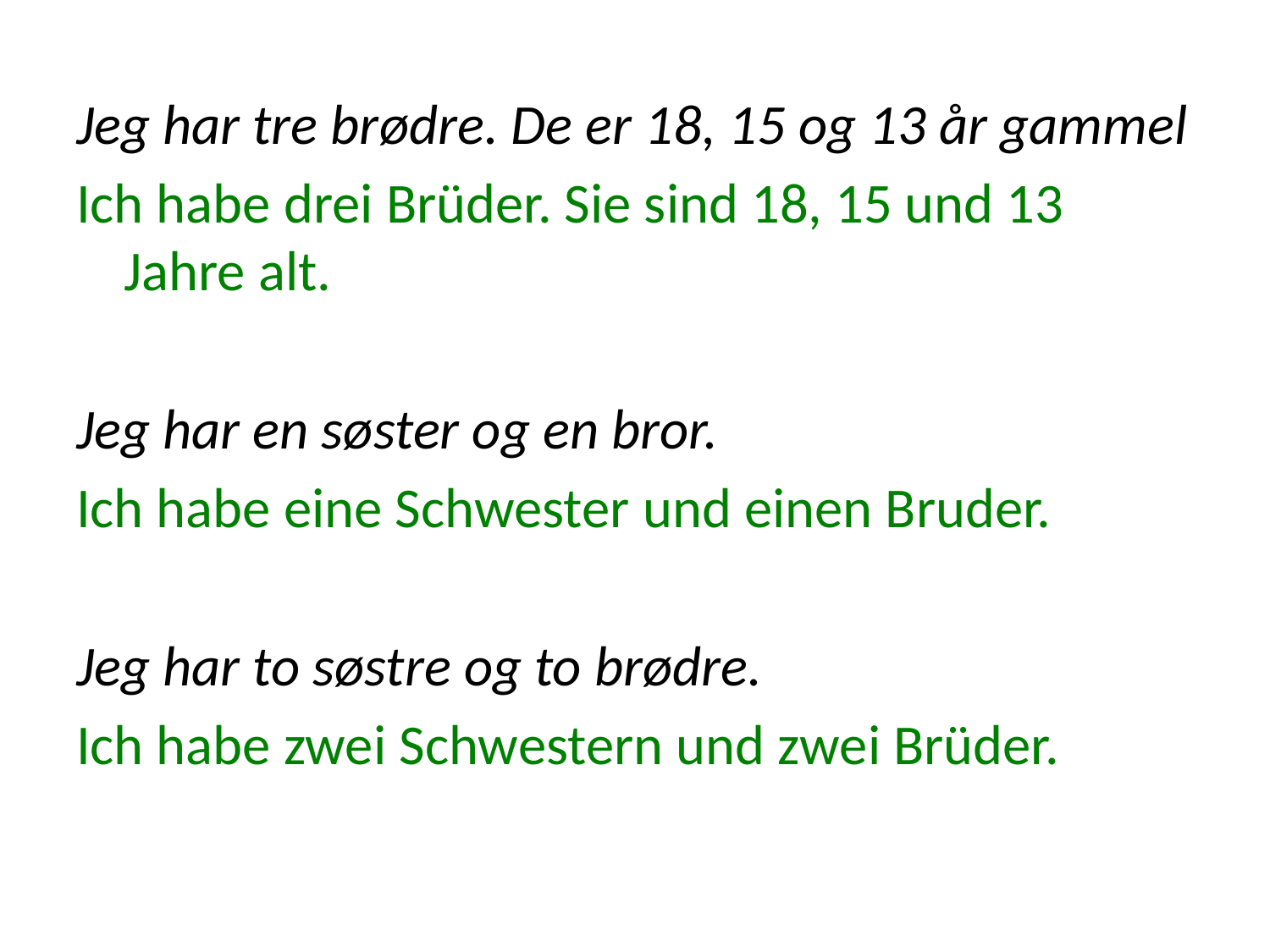

#
Jeg har tre brødre. De er 18, 15 og 13 år gammel
Ich habe drei Brüder. Sie sind 18, 15 und 13 Jahre alt.

Jeg har en søster og en bror.
Ich habe eine Schwester und einen Bruder.

Jeg har to søstre og to brødre.
Ich habe zwei Schwestern und zwei Brüder.